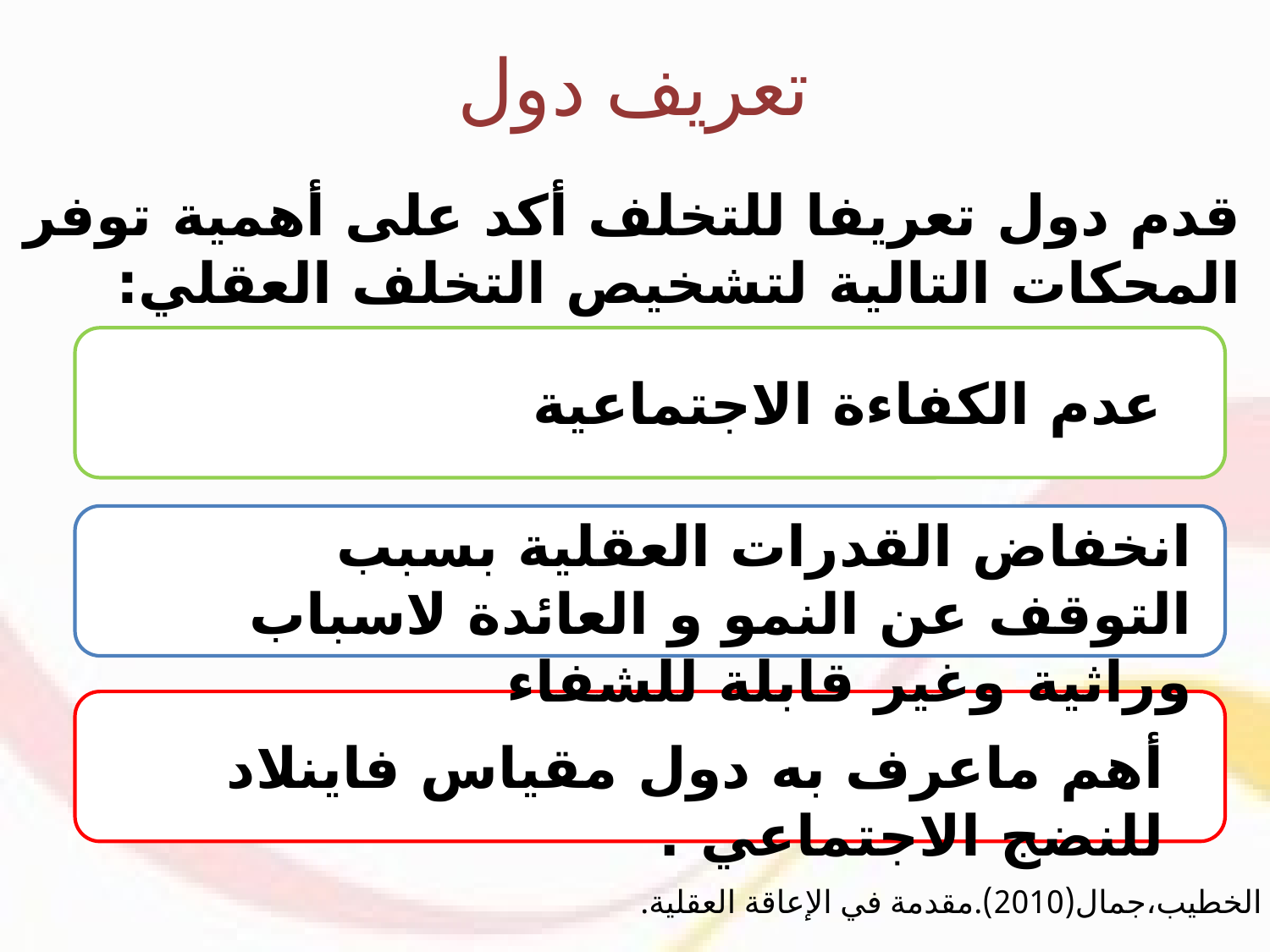

# تعريف دول
قدم دول تعريفا للتخلف أكد على أهمية توفر المحكات التالية لتشخيص التخلف العقلي:

عدم الكفاءة الاجتماعية
انخفاض القدرات العقلية بسبب التوقف عن النمو و العائدة لاسباب وراثية وغير قابلة للشفاء

أهم ماعرف به دول مقياس فاينلاد للنضج الاجتماعي .
الخطيب،جمال(2010).مقدمة في الإعاقة العقلية.